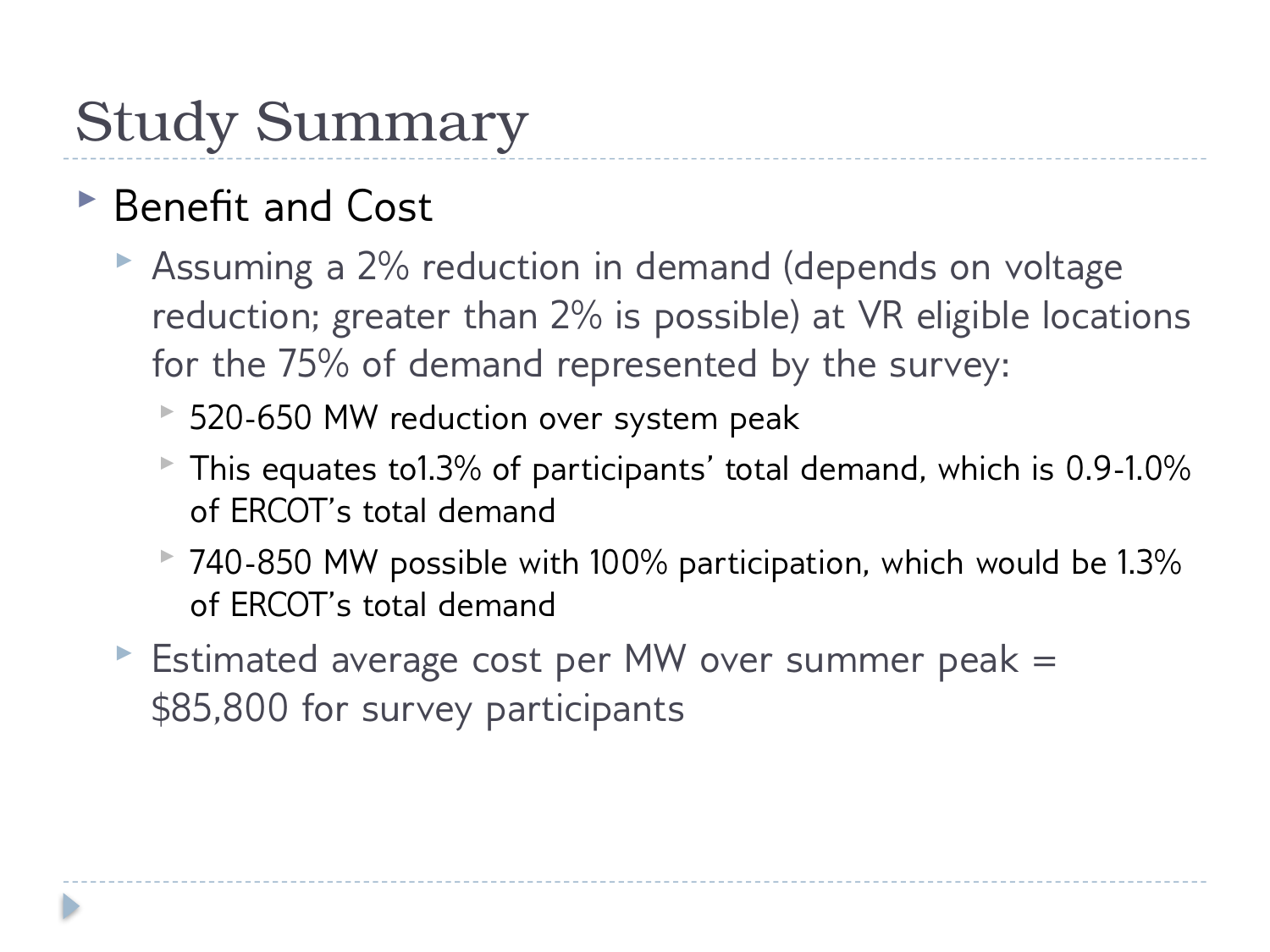

# Study Summary
Benefit and Cost
Assuming a 2% reduction in demand (depends on voltage reduction; greater than 2% is possible) at VR eligible locations for the 75% of demand represented by the survey:
520-650 MW reduction over system peak
This equates to1.3% of participants’ total demand, which is 0.9-1.0% of ERCOT’s total demand
740-850 MW possible with 100% participation, which would be 1.3% of ERCOT’s total demand
Estimated average cost per MW over summer peak = $85,800 for survey participants